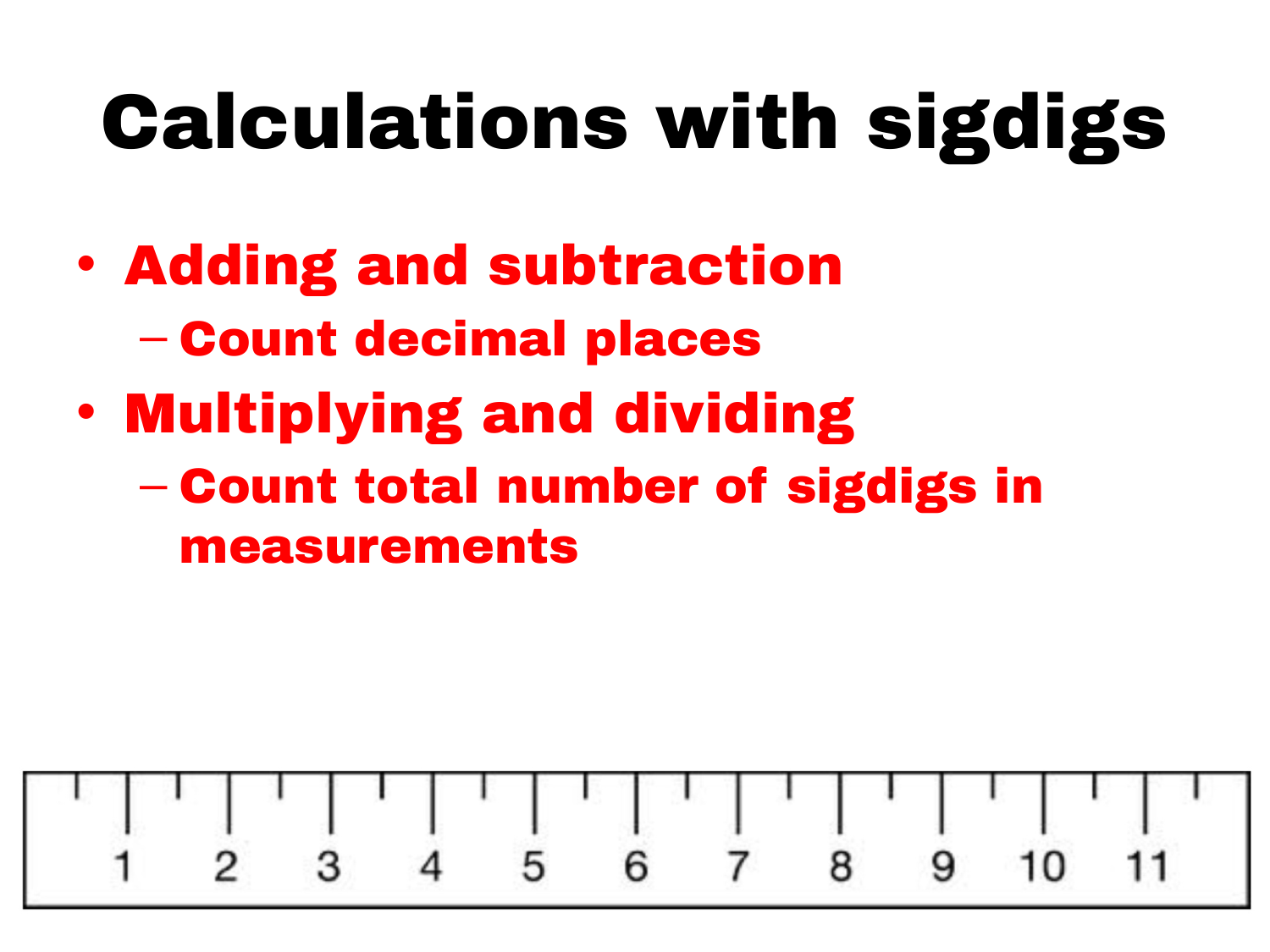

# Calculations with sigdigs
Adding and subtraction
Count decimal places
Multiplying and dividing
Count total number of sigdigs in measurements